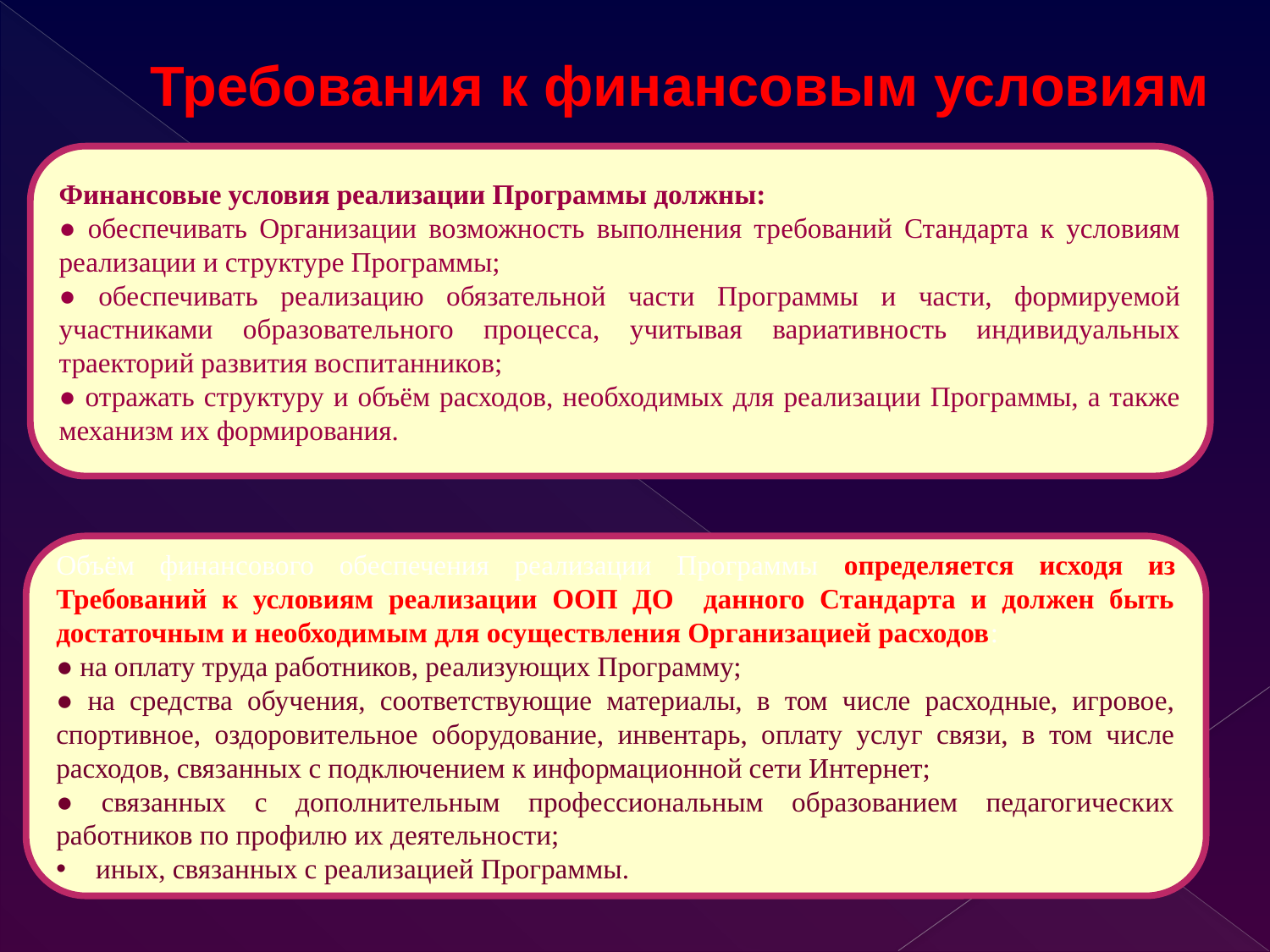

Требования к финансовым условиям условиям
Финансовые условия реализации Программы должны:
● обеспечивать Организации возможность выполнения требований Стандарта к условиям реализации и структуре Программы;
● обеспечивать реализацию обязательной части Программы и части, формируемой участниками образовательного процесса, учитывая вариативность индивидуальных траекторий развития воспитанников;
● отражать структуру и объём расходов, необходимых для реализации Программы, а также механизм их формирования.
Объём финансового обеспечения реализации Программы определяется исходя из Требований к условиям реализации ООП ДО  данного Стандарта и должен быть достаточным и необходимым для осуществления Организацией расходов:
● на оплату труда работников, реализующих Программу;
● на средства обучения, соответствующие материалы, в том числе расходные, игровое, спортивное, оздоровительное оборудование, инвентарь, оплату услуг связи, в том числе расходов, связанных с подключением к информационной сети Интернет;
● связанных с дополнительным профессиональным образованием педагогических работников по профилю их деятельности;
иных, связанных с реализацией Программы.